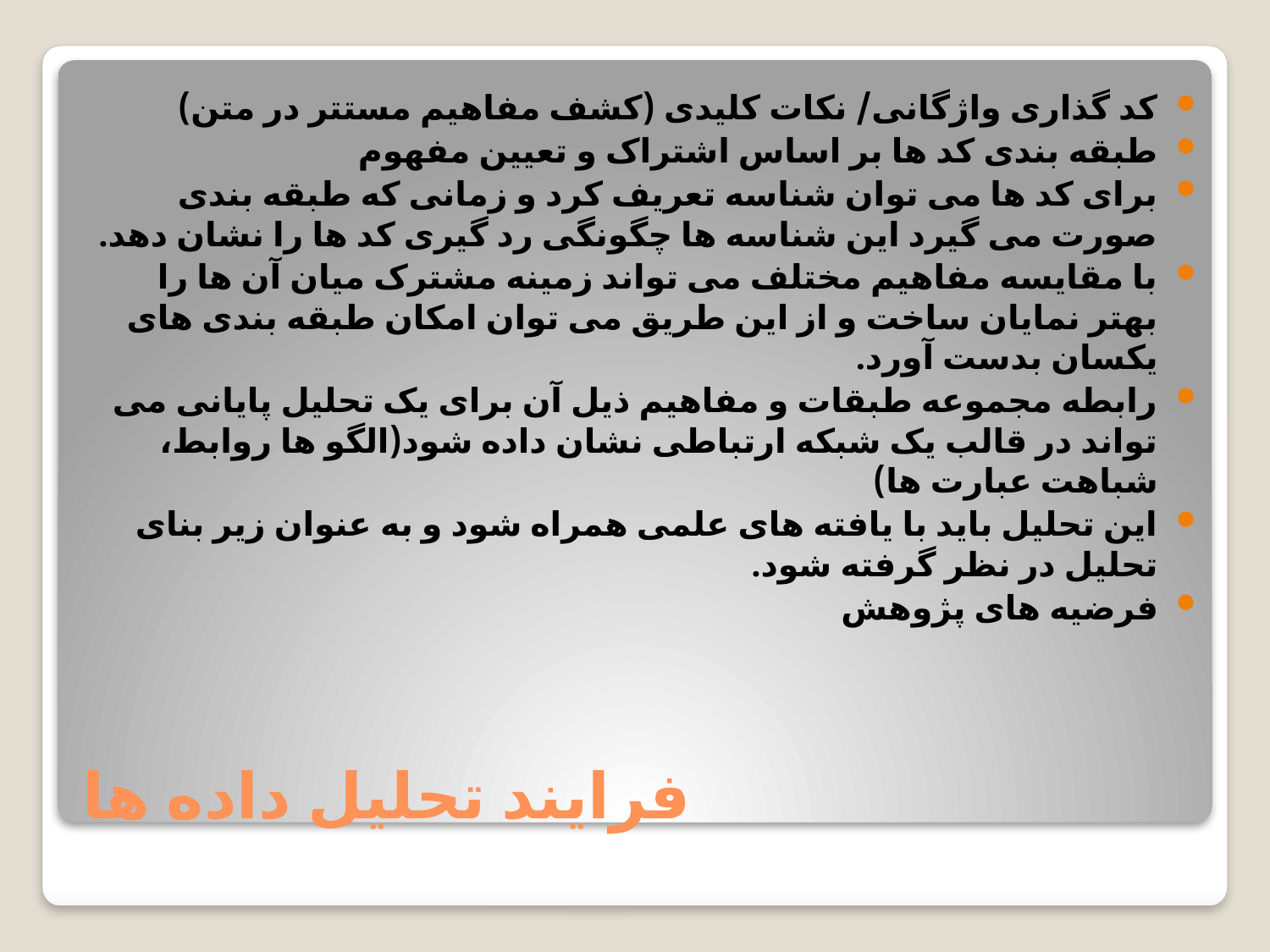

کد گذاری واژگانی/ نکات کلیدی (کشف مفاهیم مستتر در متن)
طبقه بندی کد ها بر اساس اشتراک و تعیین مفهوم
برای کد ها می توان شناسه تعریف کرد و زمانی که طبقه بندی صورت می گیرد این شناسه ها چگونگی رد گیری کد ها را نشان دهد.
با مقایسه مفاهیم مختلف می تواند زمینه مشترک میان آن ها را بهتر نمایان ساخت و از این طریق می توان امکان طبقه بندی های یکسان بدست آورد.
رابطه مجموعه طبقات و مفاهیم ذیل آن برای یک تحلیل پایانی می تواند در قالب یک شبکه ارتباطی نشان داده شود(الگو ها روابط، شباهت عبارت ها)
این تحلیل باید با یافته های علمی همراه شود و به عنوان زیر بنای تحلیل در نظر گرفته شود.
فرضیه های پژوهش
# فرایند تحلیل داده ها